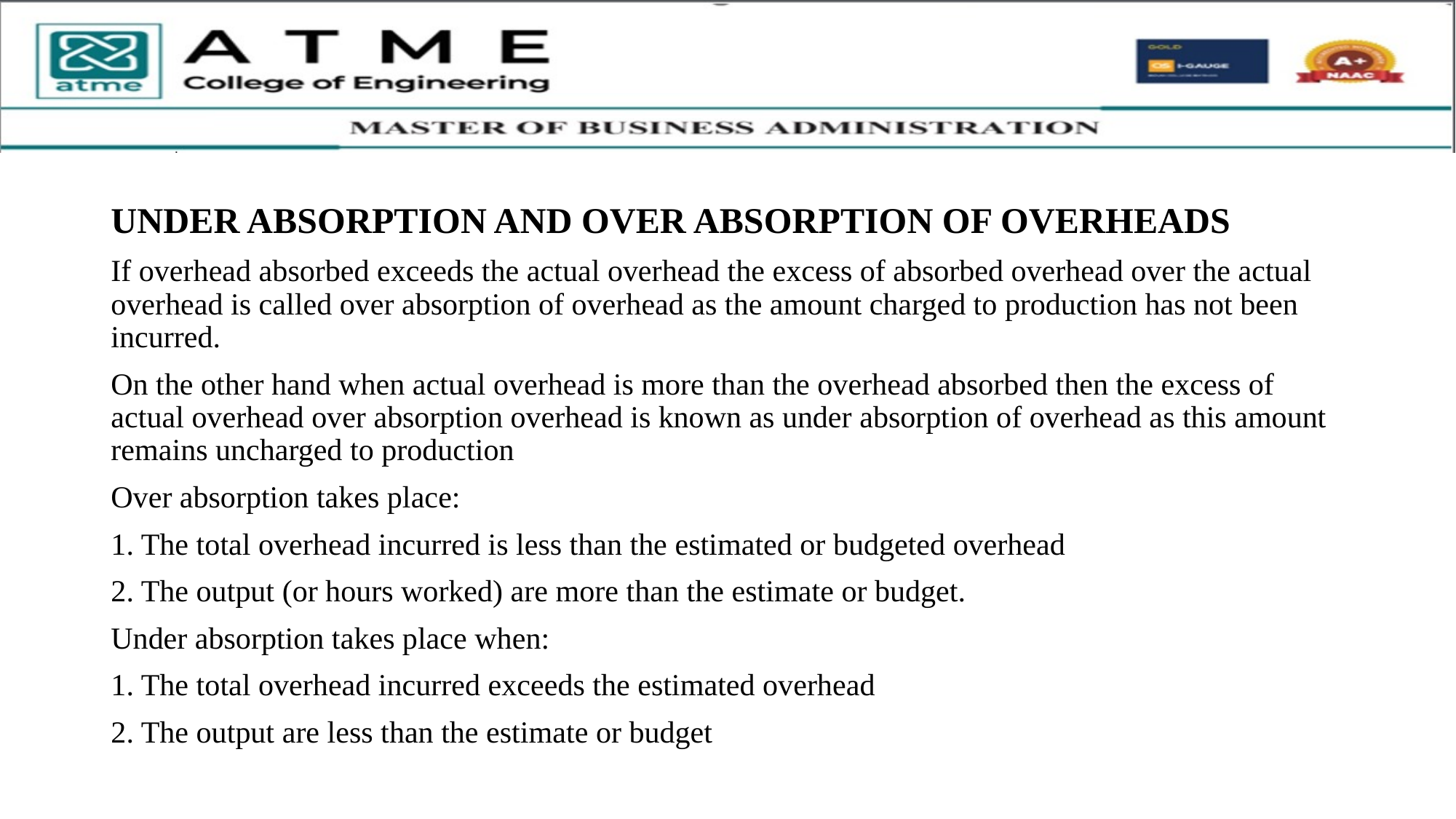

UNDER ABSORPTION AND OVER ABSORPTION OF OVERHEADS
If overhead absorbed exceeds the actual overhead the excess of absorbed overhead over the actual overhead is called over absorption of overhead as the amount charged to production has not been incurred.
On the other hand when actual overhead is more than the overhead absorbed then the excess of actual overhead over absorption overhead is known as under absorption of overhead as this amount remains uncharged to production
Over absorption takes place:
1. The total overhead incurred is less than the estimated or budgeted overhead
2. The output (or hours worked) are more than the estimate or budget.
Under absorption takes place when:
1. The total overhead incurred exceeds the estimated overhead
2. The output are less than the estimate or budget